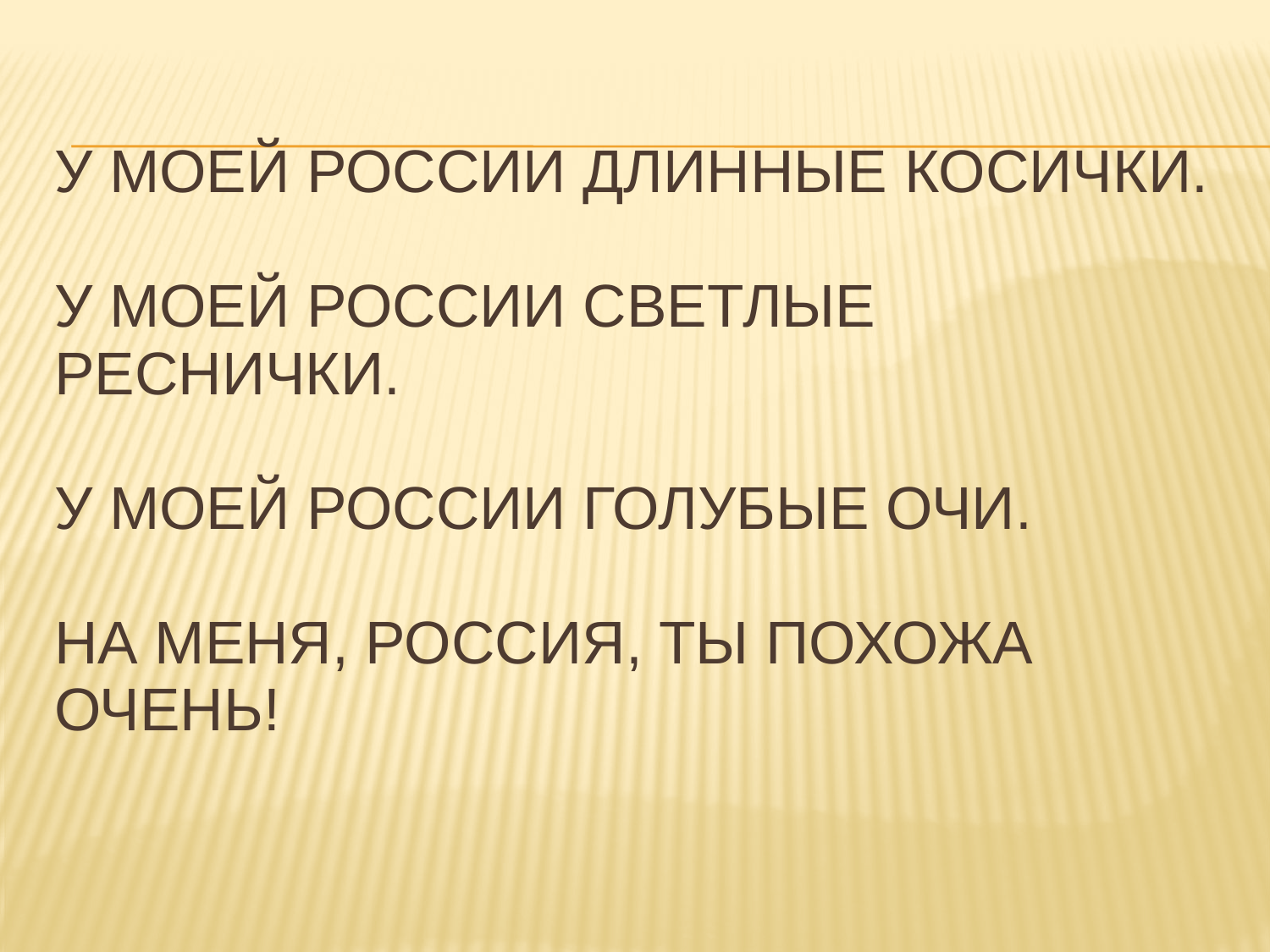

# У моей России длинные косички. У моей России светлые реснички. У моей России голубые очи. На меня, Россия, ты похожа очень!